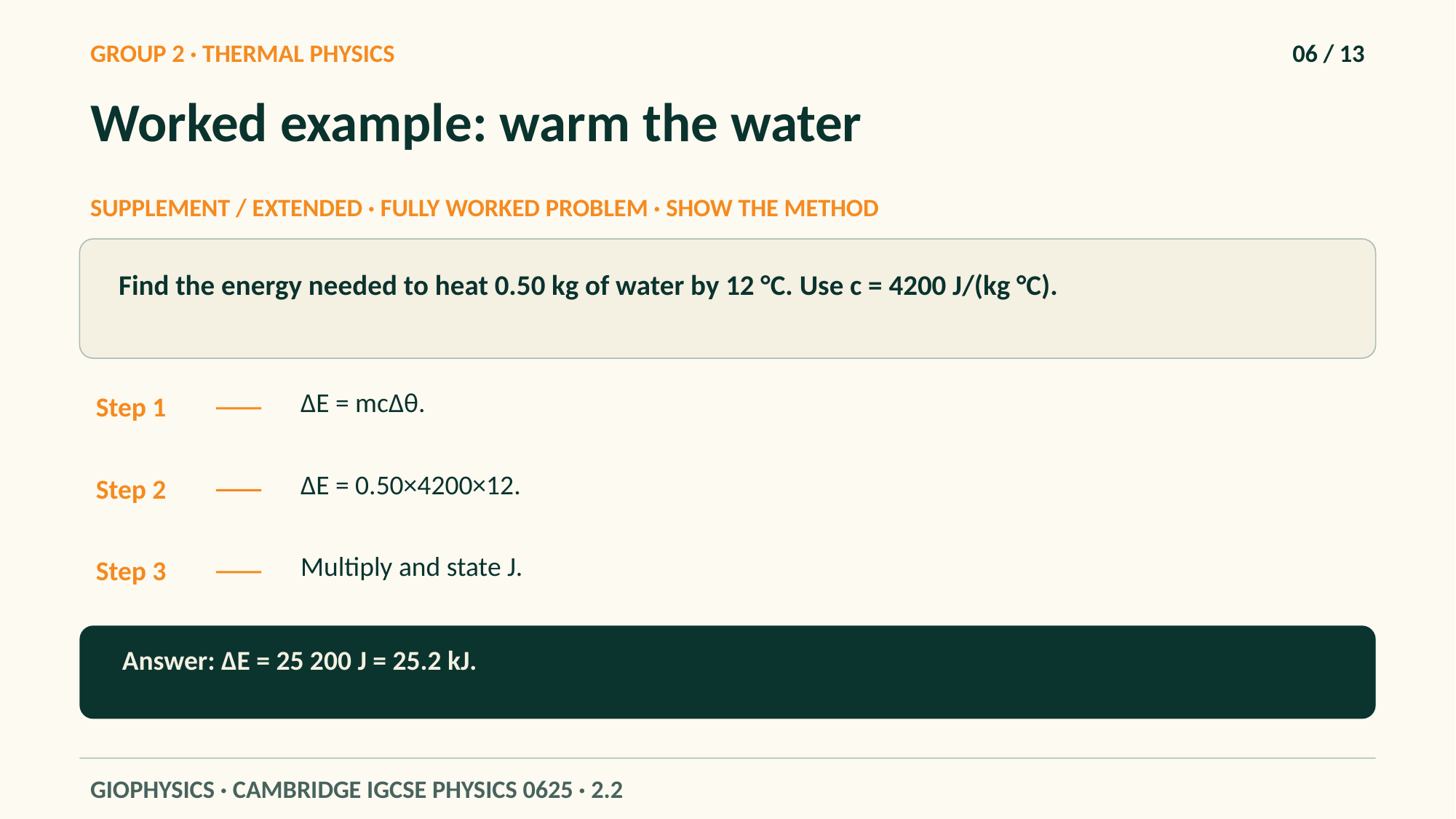

GROUP 2 · THERMAL PHYSICS
06 / 13
Worked example: warm the water
SUPPLEMENT / EXTENDED · FULLY WORKED PROBLEM · SHOW THE METHOD

Find the energy needed to heat 0.50 kg of water by 12 °C. Use c = 4200 J/(kg °C).
ΔE = mcΔθ.
Step 1

ΔE = 0.50×4200×12.
Step 2

Multiply and state J.
Step 3

Answer: ΔE = 25 200 J = 25.2 kJ.

GIOPHYSICS · CAMBRIDGE IGCSE PHYSICS 0625 · 2.2